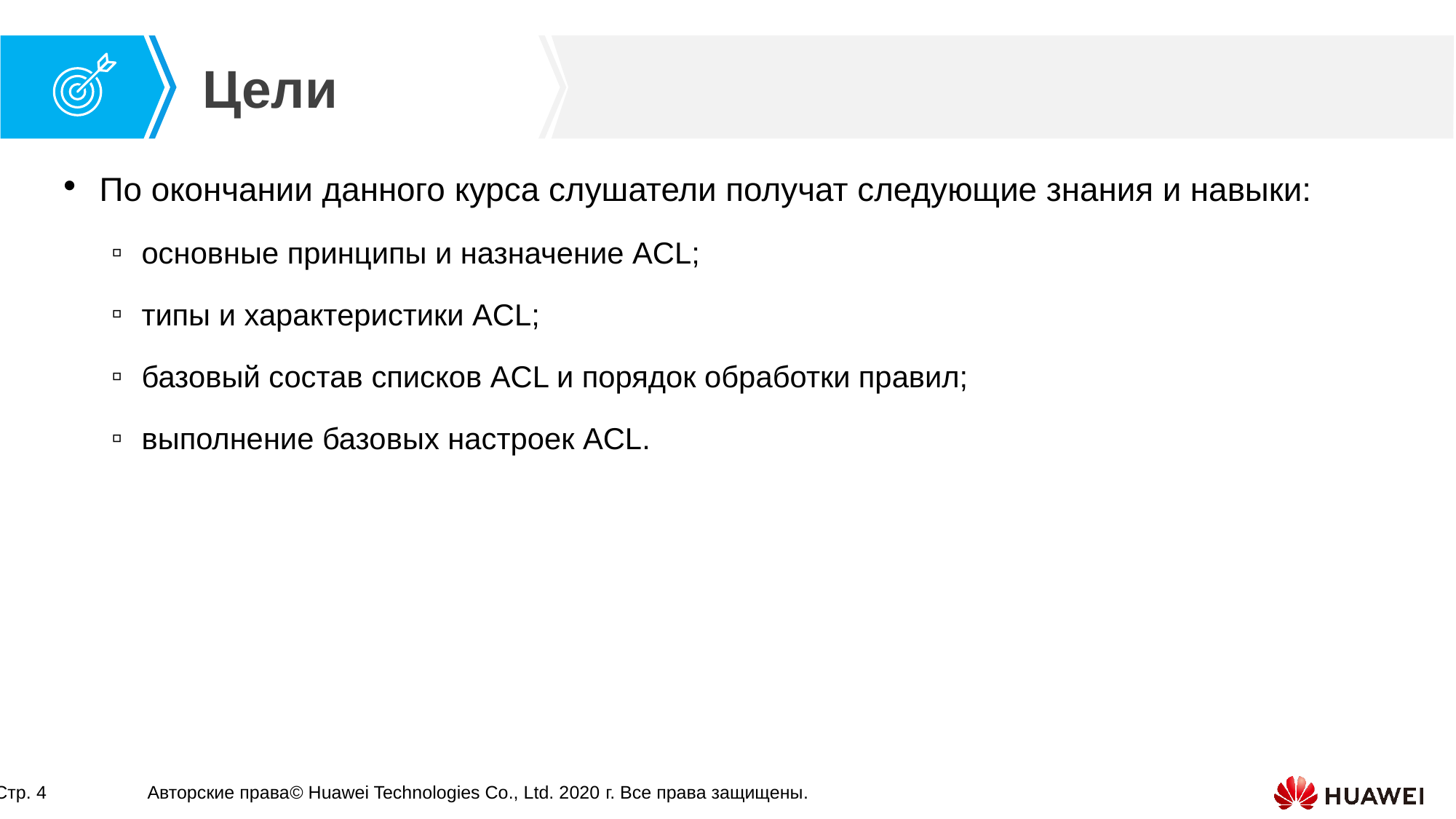

По окончании данного курса слушатели получат следующие знания и навыки:
основные принципы и назначение ACL;
типы и характеристики ACL;
базовый состав списков ACL и порядок обработки правил;
выполнение базовых настроек ACL.